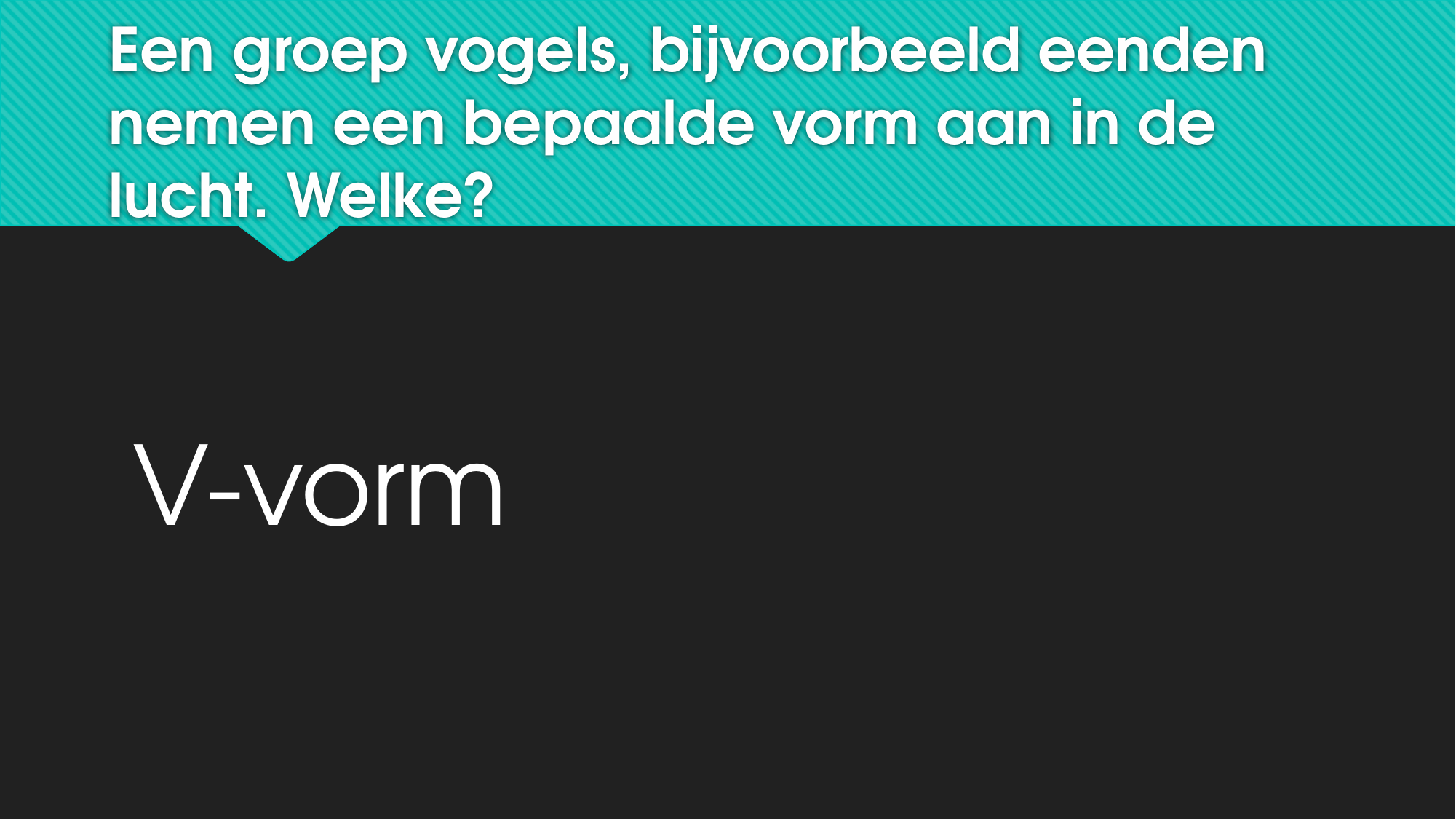

# Een groep vogels, bijvoorbeeld eenden nemen een bepaalde vorm aan in de lucht. Welke?

V-vorm